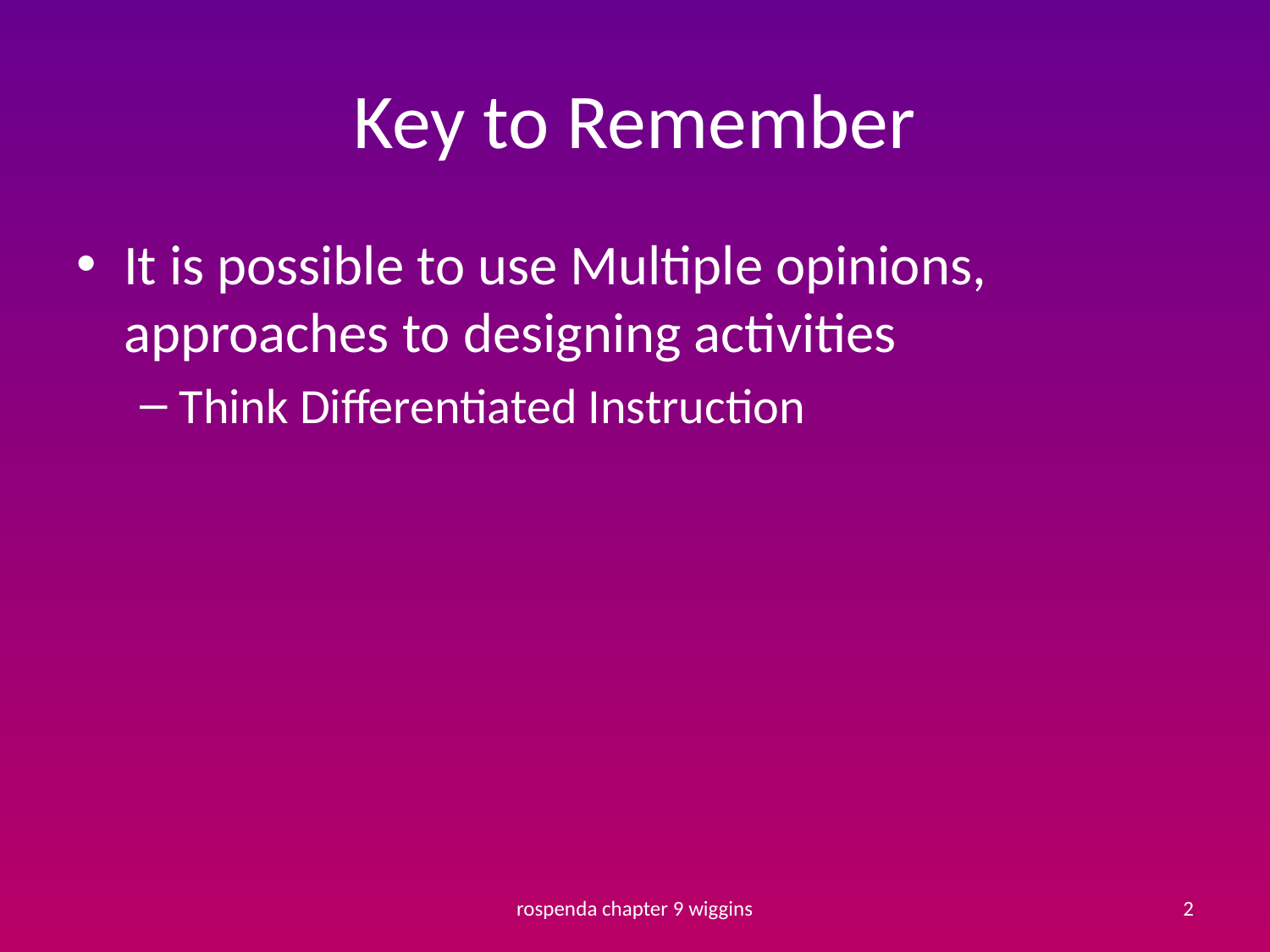

# Key to Remember
It is possible to use Multiple opinions, approaches to designing activities
Think Differentiated Instruction
rospenda chapter 9 wiggins
2